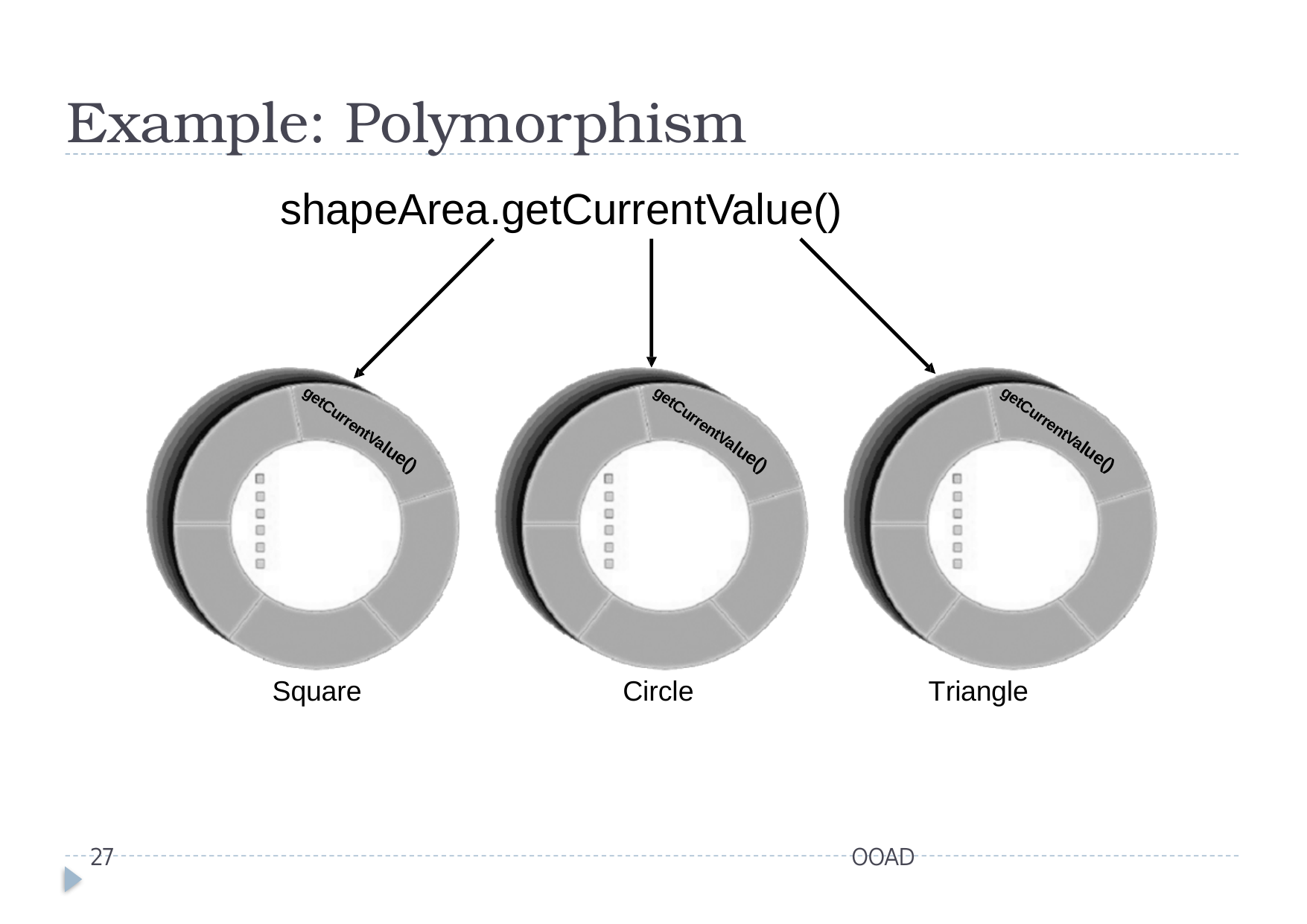

# Example: Polymorphism
shapeArea.getCurrentValue()

getCurrentValue()
getCurrentValue()
getCurrentValue()
Square
Circle
Triangle
27
OOAD